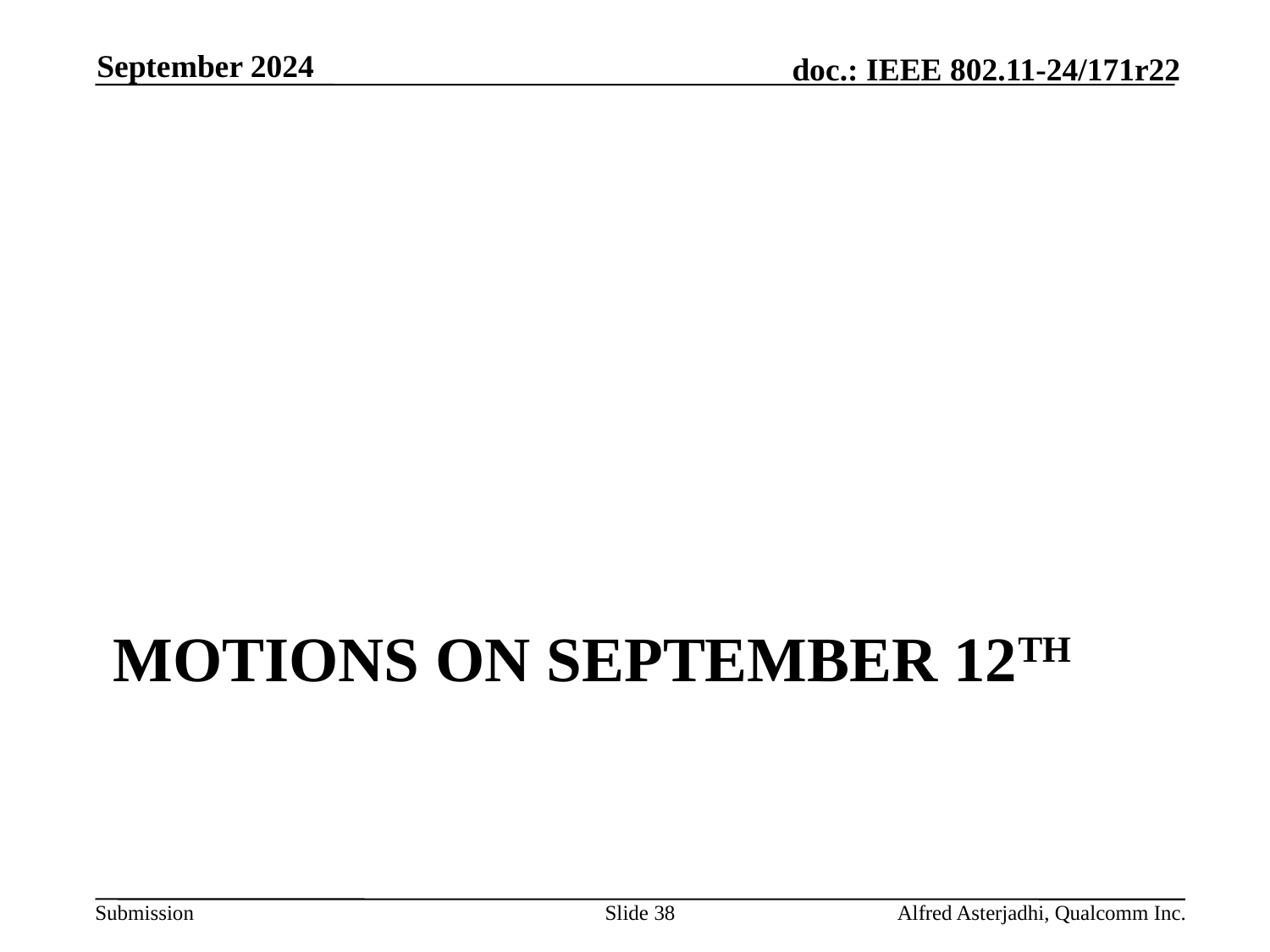

September 2024

# Motions on September 12th
Slide 38
Alfred Asterjadhi, Qualcomm Inc.